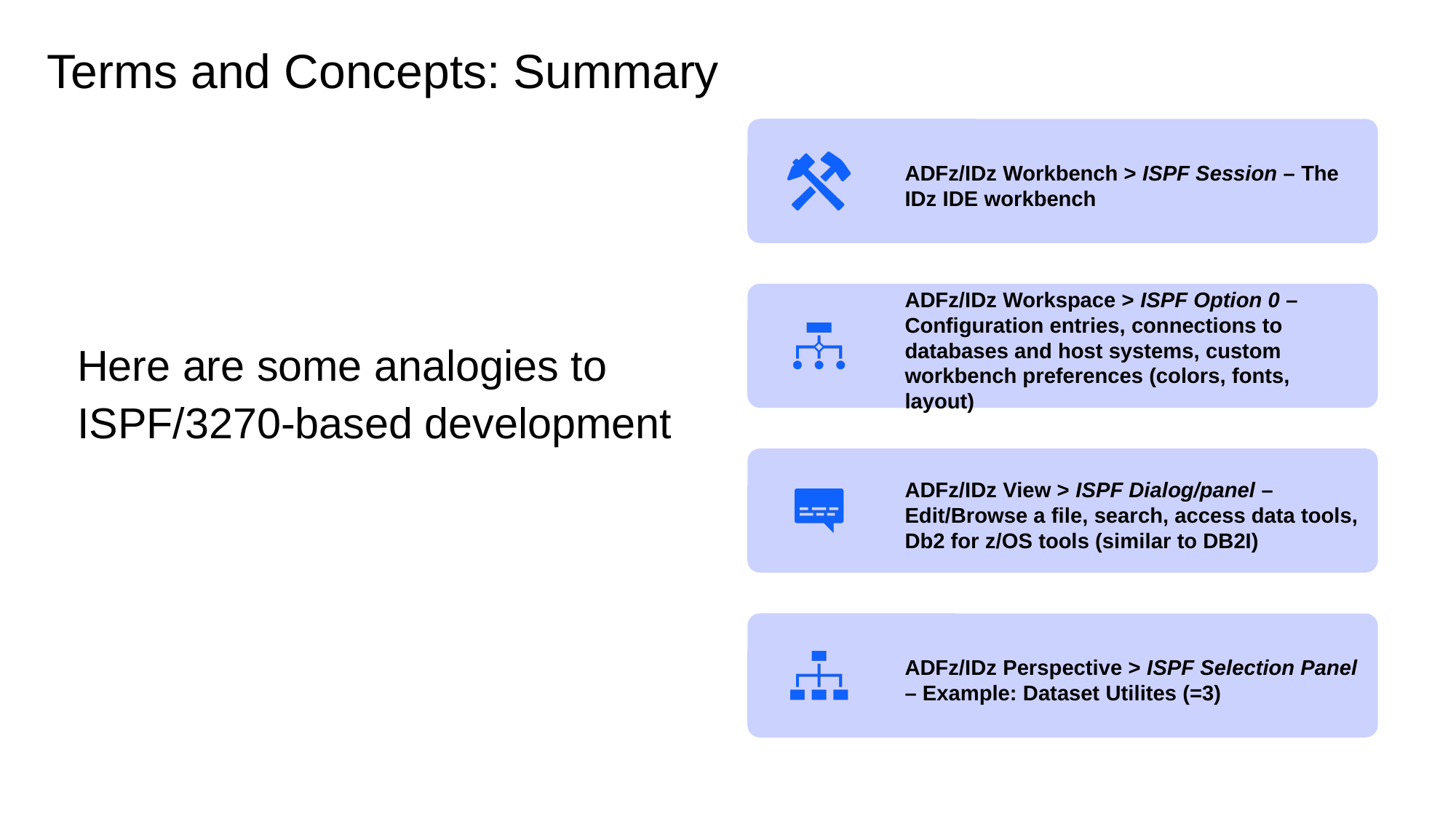

# Terms and Concepts: Summary
ADFz/IDz Workbench > ISPF Session – The IDz IDE workbench
ADFz/IDz Workspace > ISPF Option 0 – Configuration entries, connections to databases and host systems, custom workbench preferences (colors, fonts, layout)
ADFz/IDz View > ISPF Dialog/panel – Edit/Browse a file, search, access data tools, Db2 for z/OS tools (similar to DB2I)
ADFz/IDz Perspective > ISPF Selection Panel – Example: Dataset Utilites (=3)

Here are some analogies to ISPF/3270-based development